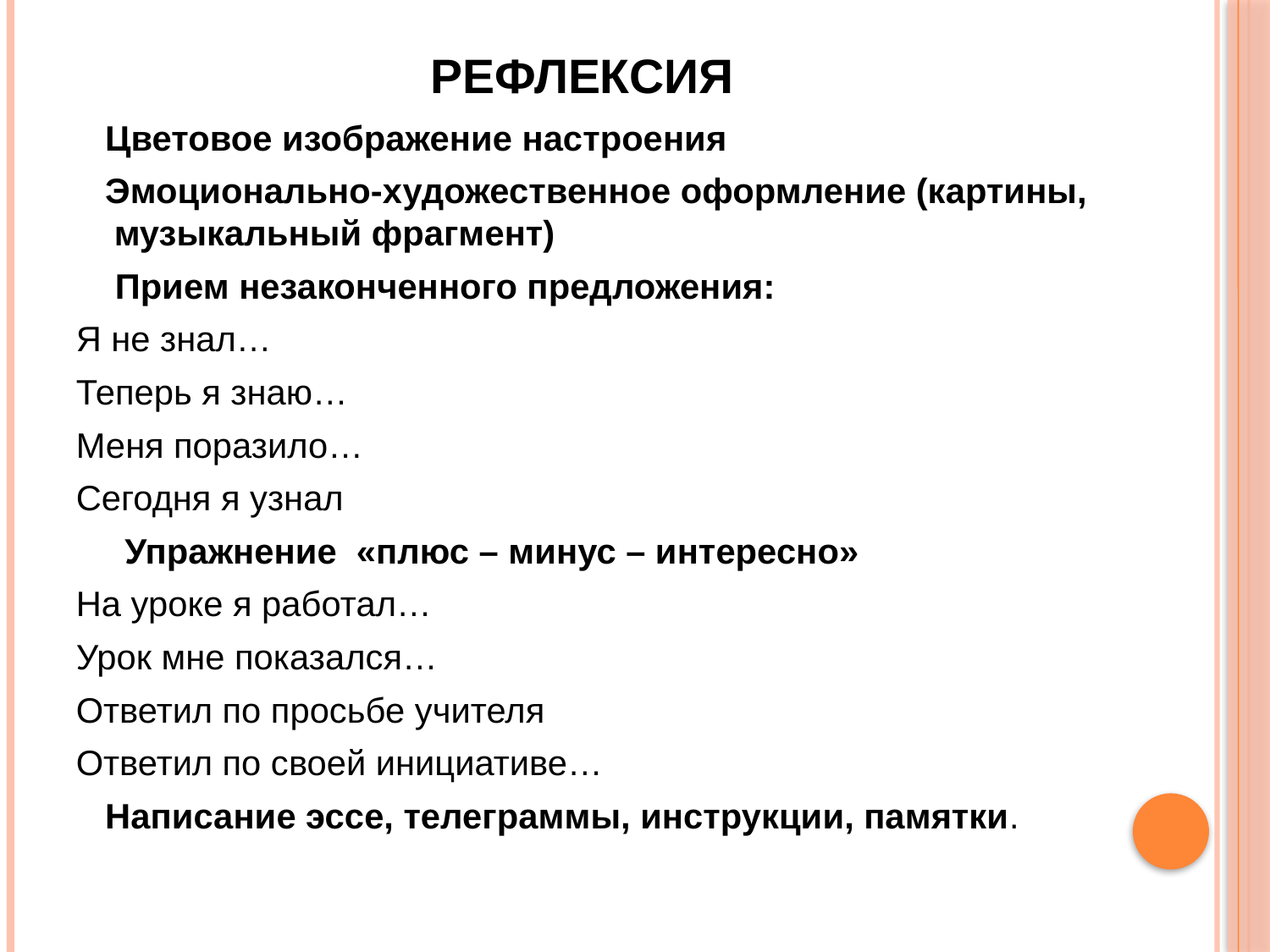

# рефлексия
   Цветовое изображение настроения
   Эмоционально-художественное оформление (картины, музыкальный фрагмент)
    Прием незаконченного предложения:
Я не знал…
Теперь я знаю…
Меня поразило…
Сегодня я узнал
     Упражнение  «плюс – минус – интересно»
На уроке я работал…
Урок мне показался…
Ответил по просьбе учителя
Ответил по своей инициативе…
   Написание эссе, телеграммы, инструкции, памятки.